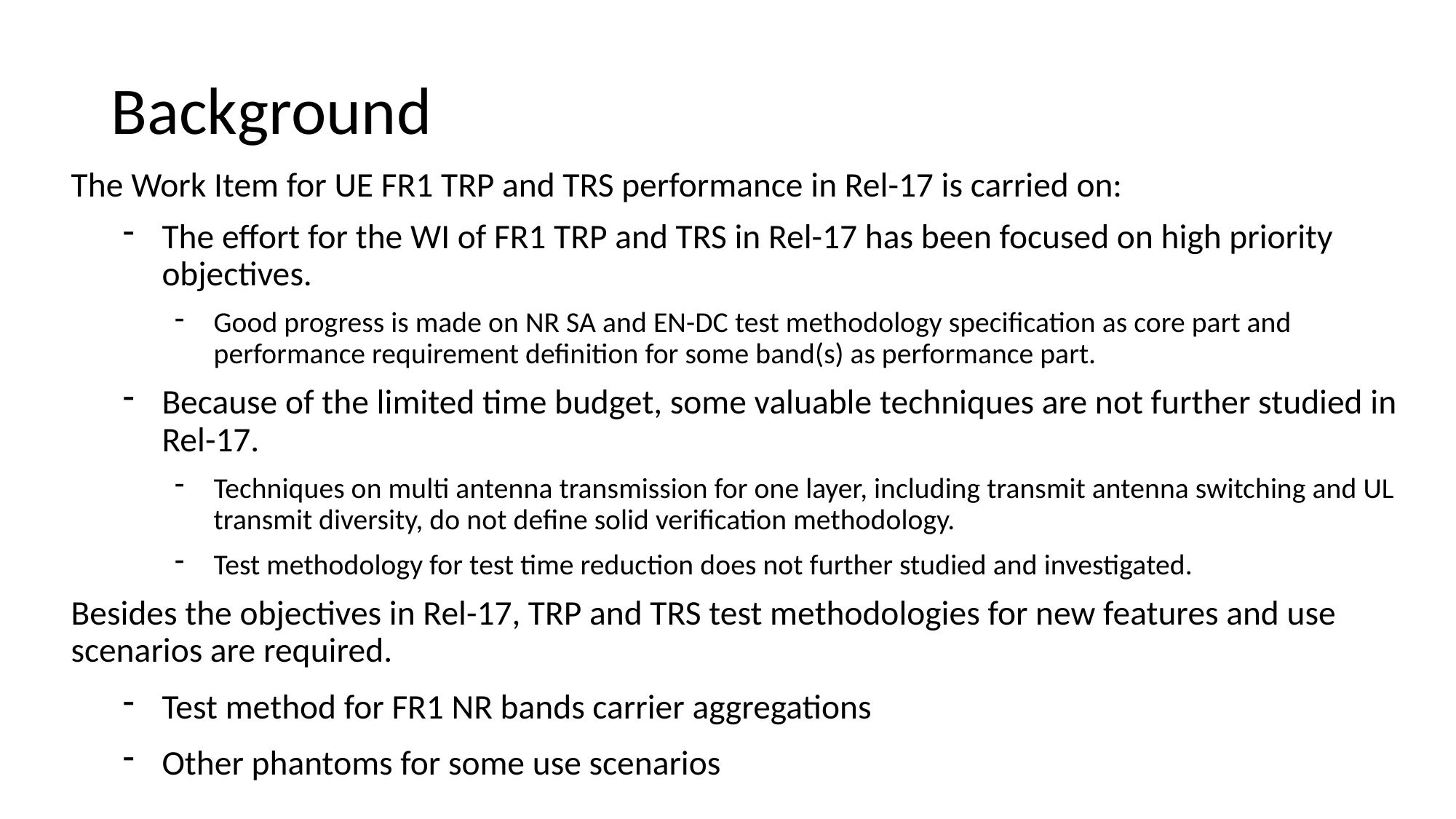

# Background
The Work Item for UE FR1 TRP and TRS performance in Rel-17 is carried on:
The effort for the WI of FR1 TRP and TRS in Rel-17 has been focused on high priority objectives.
Good progress is made on NR SA and EN-DC test methodology specification as core part and performance requirement definition for some band(s) as performance part.
Because of the limited time budget, some valuable techniques are not further studied in Rel-17.
Techniques on multi antenna transmission for one layer, including transmit antenna switching and UL transmit diversity, do not define solid verification methodology.
Test methodology for test time reduction does not further studied and investigated.
Besides the objectives in Rel-17, TRP and TRS test methodologies for new features and use scenarios are required.
Test method for FR1 NR bands carrier aggregations
Other phantoms for some use scenarios